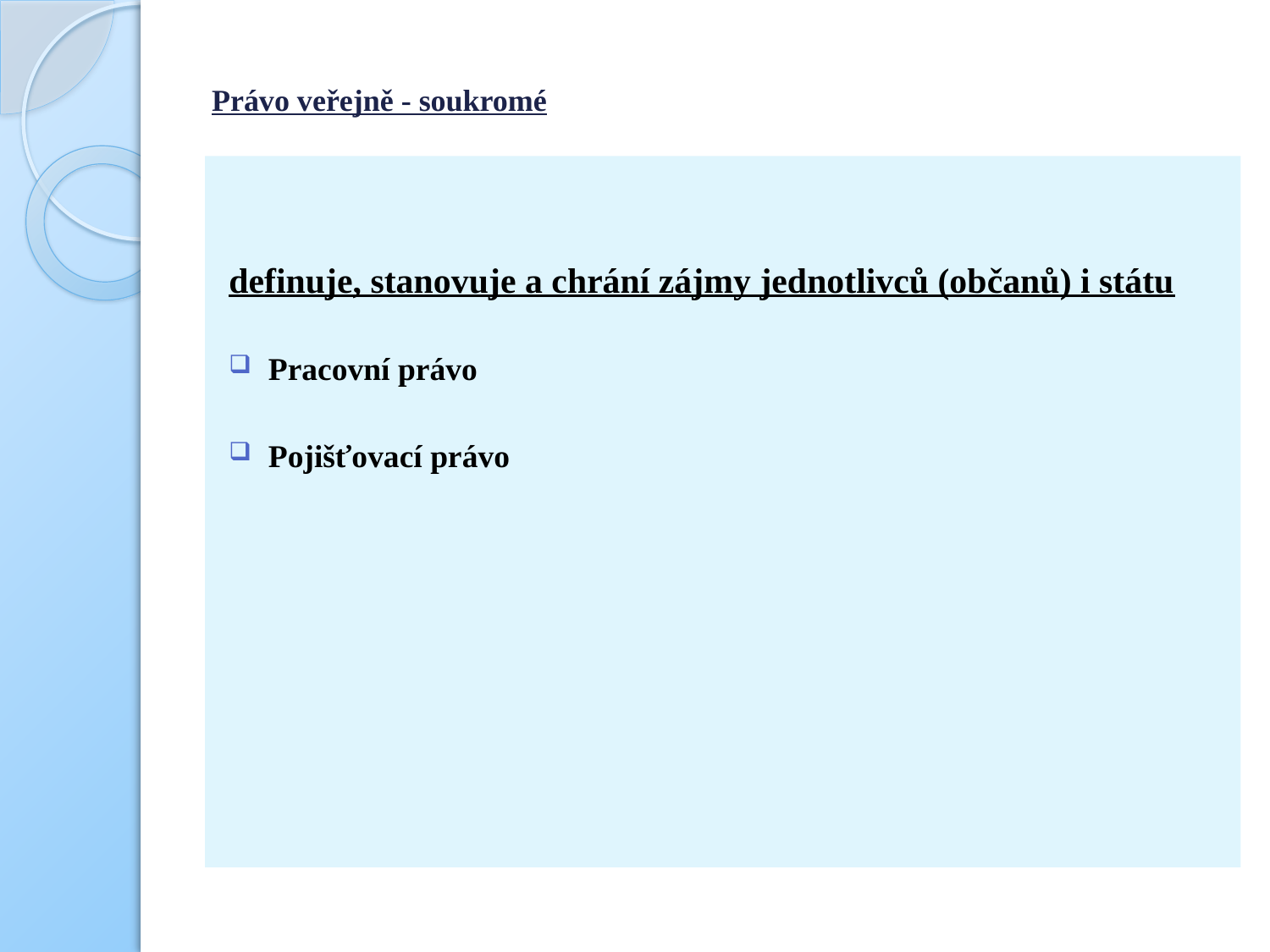

# Právo veřejně - soukromé

definuje, stanovuje a chrání zájmy jednotlivců (občanů) i státu
Pracovní právo
Pojišťovací právo